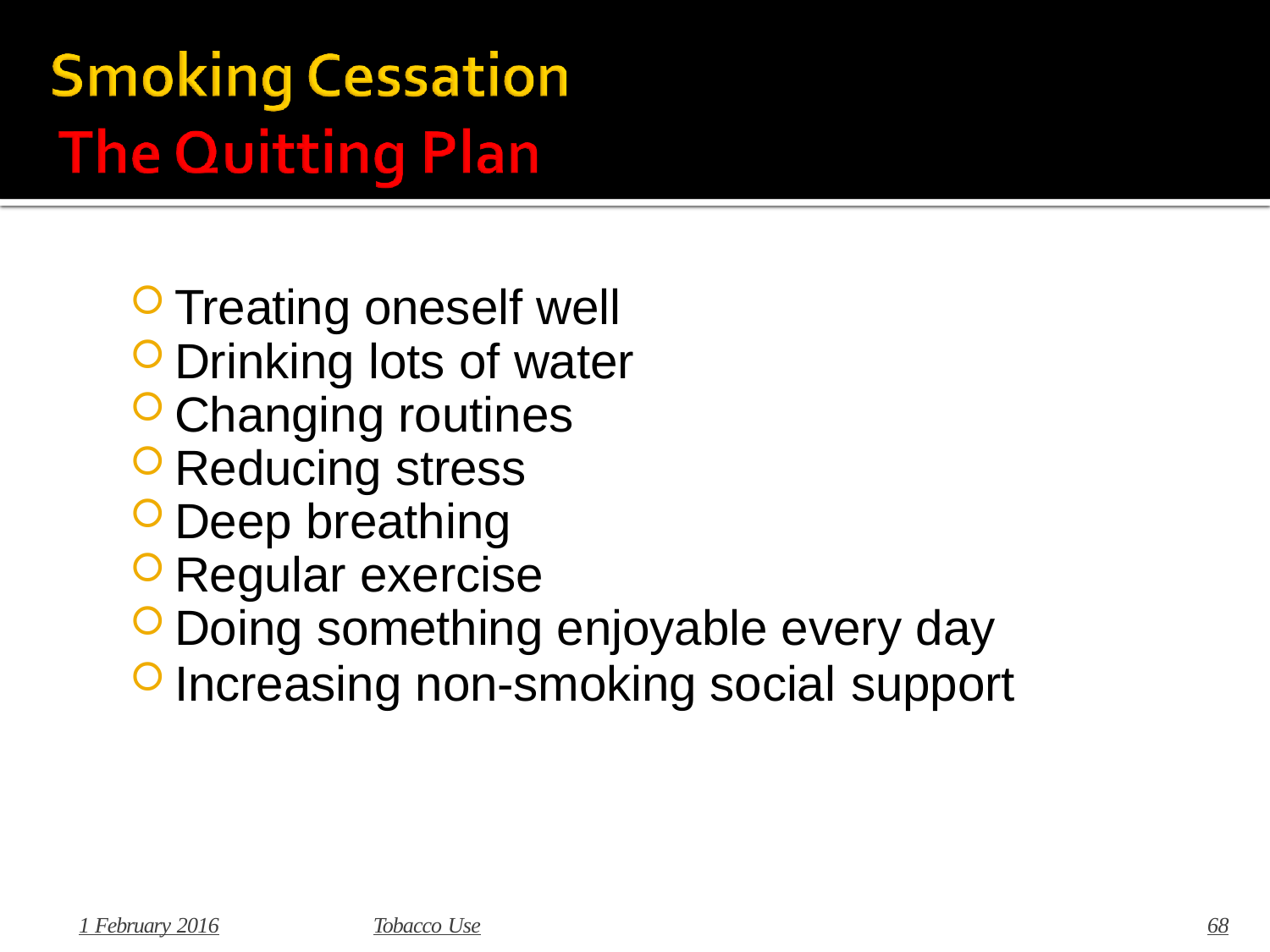

# Treating oneself well
Drinking lots of water
Changing routines
Reducing stress
Deep breathing
Regular exercise
Doing something enjoyable every day
Increasing non-smoking social support
1 February 2016
Tobacco Use
68